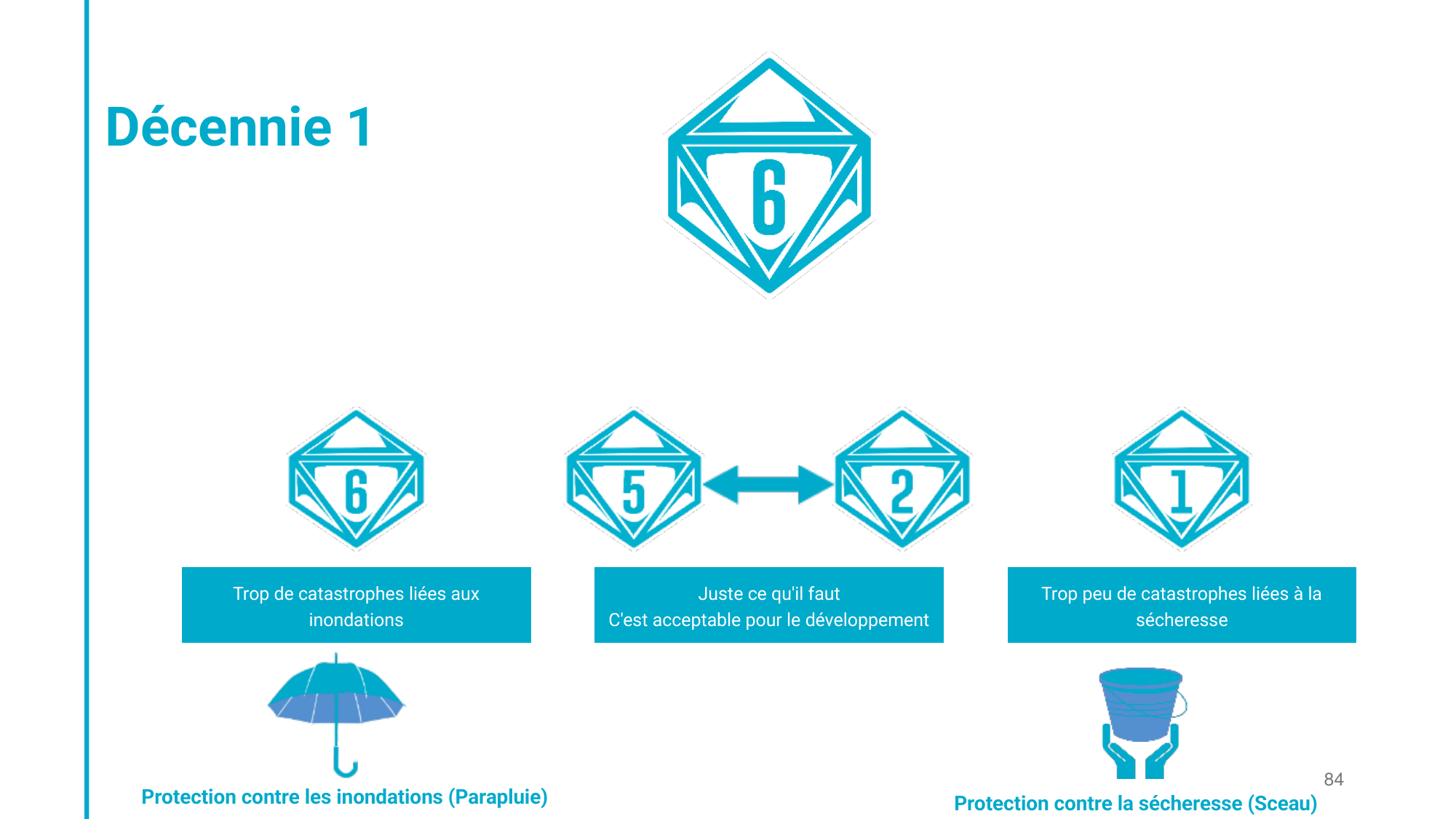

Décennie 1

Trop de catastrophes liées aux inondations

Juste ce qu'il faut
C'est acceptable pour le développement

Trop peu de catastrophes liées à la sécheresse

84
Protection contre les inondations (Parapluie)
Protection contre la sécheresse (Sceau)